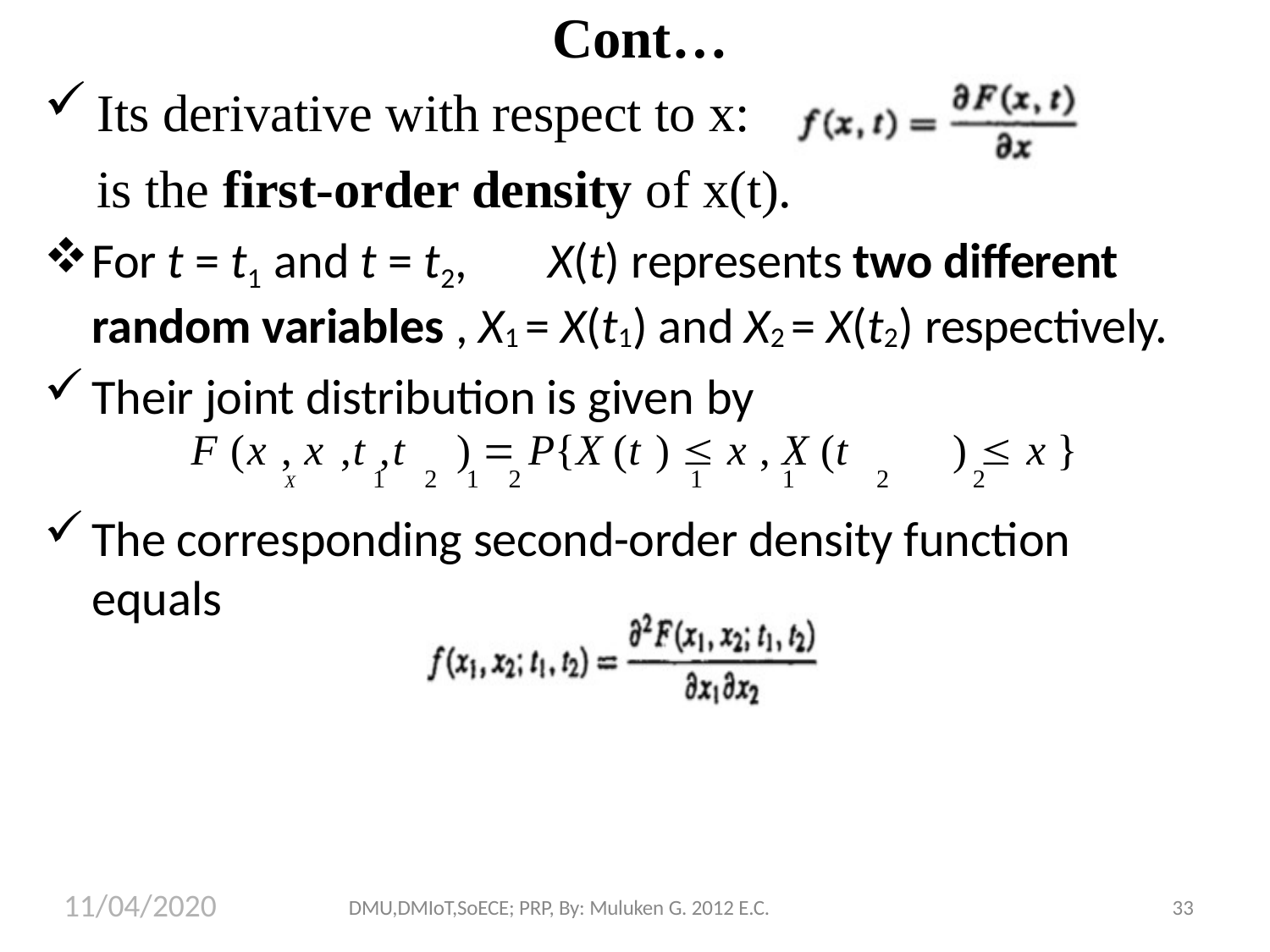

# Cont…
Its derivative with respect to x:  is the first-order density of x(t).
For t = t1  and t = t2,	X(t) represents two different  random variables , X1 = X(t1) and X2 = X(t2) respectively.
Their joint distribution is given by
F (x , x ,t ,t	) = P{X (t ) ≤ x , X (t	) ≤ x }
X	1	2	1	2	1	1	2	2
The corresponding second-order density function equals

11/04/2020
DMU,DMIoT,SoECE; PRP, By: Muluken G. 2012 E.C.
33